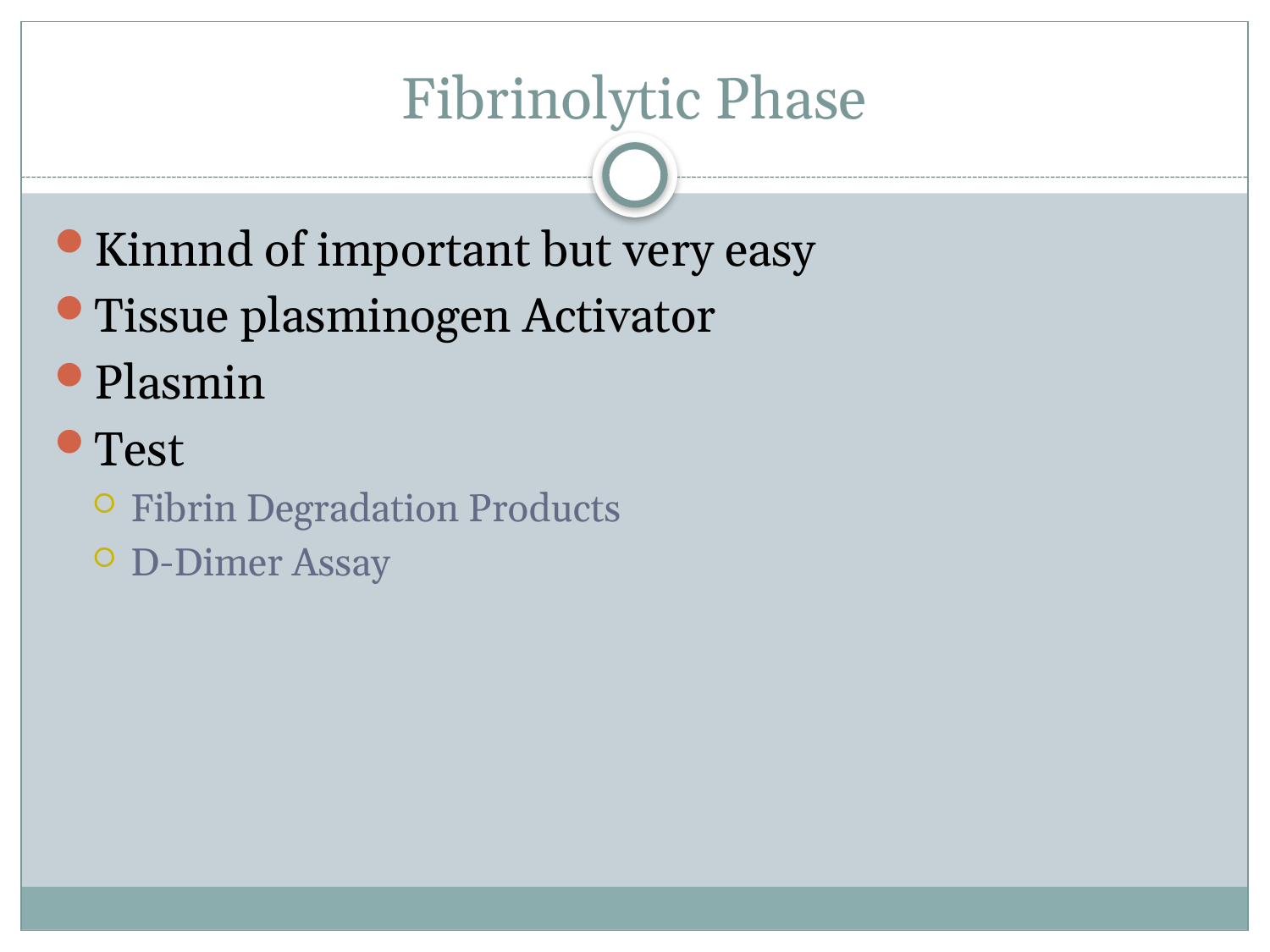

# Fibrinolytic Phase
Kinnnd of important but very easy
Tissue plasminogen Activator
Plasmin
Test
Fibrin Degradation Products
D-Dimer Assay